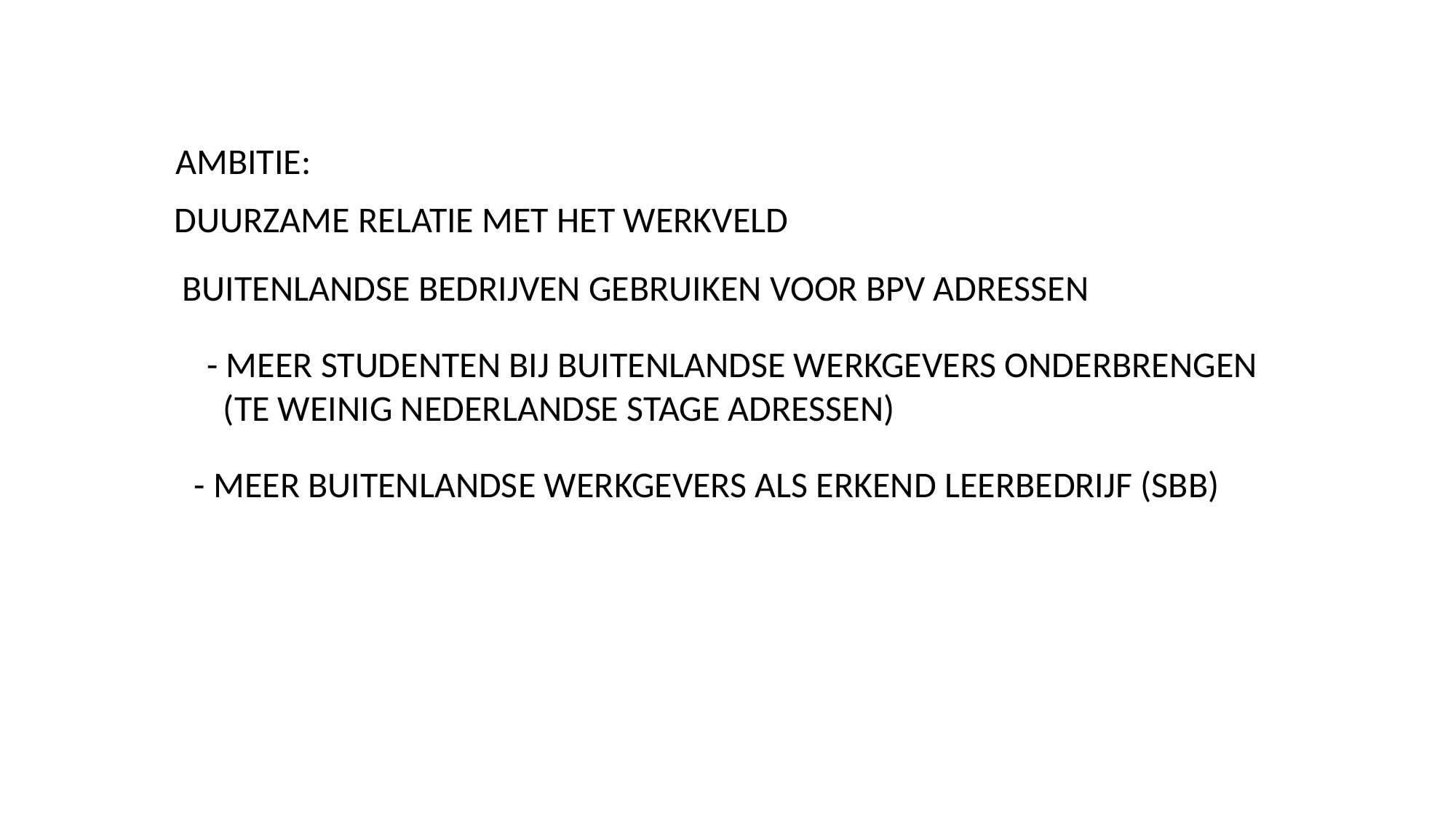

AMBITIE:
DUURZAME RELATIE MET HET WERKVELD
BUITENLANDSE BEDRIJVEN GEBRUIKEN VOOR BPV ADRESSEN
- MEER STUDENTEN BIJ BUITENLANDSE WERKGEVERS ONDERBRENGEN
  (TE WEINIG NEDERLANDSE STAGE ADRESSEN)
- MEER BUITENLANDSE WERKGEVERS ALS ERKEND LEERBEDRIJF (SBB)